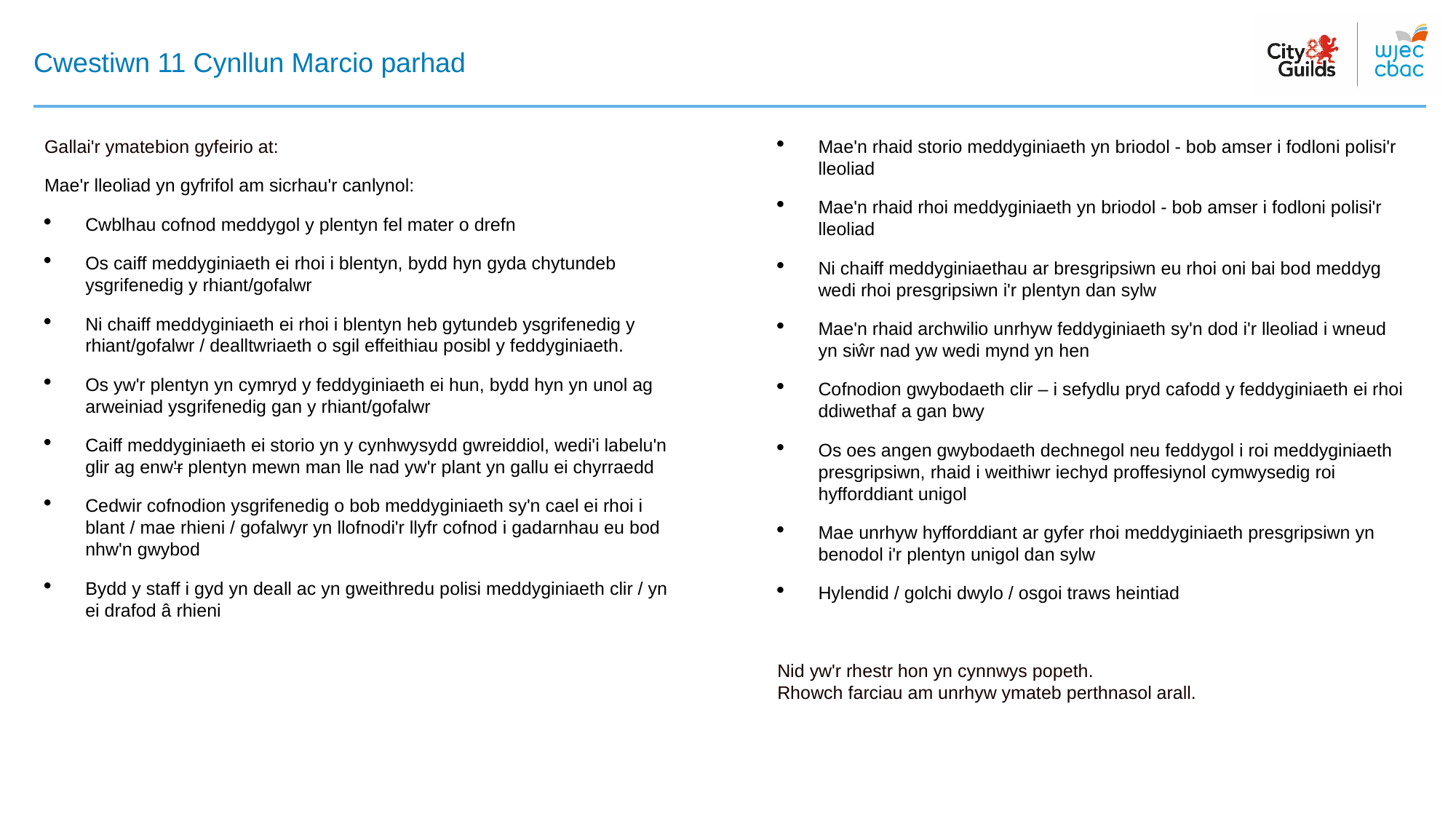

# Cwestiwn 11 Cynllun Marcio parhad
Gallai'r ymatebion gyfeirio at:
Mae'r lleoliad yn gyfrifol am sicrhau'r canlynol:
Cwblhau cofnod meddygol y plentyn fel mater o drefn
Os caiff meddyginiaeth ei rhoi i blentyn, bydd hyn gyda chytundeb ysgrifenedig y rhiant/gofalwr
Ni chaiff meddyginiaeth ei rhoi i blentyn heb gytundeb ysgrifenedig y rhiant/gofalwr / dealltwriaeth o sgil effeithiau posibl y feddyginiaeth.
Os yw'r plentyn yn cymryd y feddyginiaeth ei hun, bydd hyn yn unol ag arweiniad ysgrifenedig gan y rhiant/gofalwr
Caiff meddyginiaeth ei storio yn y cynhwysydd gwreiddiol, wedi'i labelu'n glir ag enw'r plentyn mewn man lle nad yw'r plant yn gallu ei chyrraedd
Cedwir cofnodion ysgrifenedig o bob meddyginiaeth sy'n cael ei rhoi i blant / mae rhieni / gofalwyr yn llofnodi'r llyfr cofnod i gadarnhau eu bod nhw'n gwybod
Bydd y staff i gyd yn deall ac yn gweithredu polisi meddyginiaeth clir / yn ei drafod â rhieni

Mae'n rhaid storio meddyginiaeth yn briodol - bob amser i fodloni polisi'r lleoliad
Mae'n rhaid rhoi meddyginiaeth yn briodol - bob amser i fodloni polisi'r lleoliad
Ni chaiff meddyginiaethau ar bresgripsiwn eu rhoi oni bai bod meddyg wedi rhoi presgripsiwn i'r plentyn dan sylw
Mae'n rhaid archwilio unrhyw feddyginiaeth sy'n dod i'r lleoliad i wneud yn siŵr nad yw wedi mynd yn hen
Cofnodion gwybodaeth clir – i sefydlu pryd cafodd y feddyginiaeth ei rhoi ddiwethaf a gan bwy
Os oes angen gwybodaeth dechnegol neu feddygol i roi meddyginiaeth presgripsiwn, rhaid i weithiwr iechyd proffesiynol cymwysedig roi hyfforddiant unigol
Mae unrhyw hyfforddiant ar gyfer rhoi meddyginiaeth presgripsiwn yn benodol i'r plentyn unigol dan sylw
Hylendid / golchi dwylo / osgoi traws heintiad

Nid yw'r rhestr hon yn cynnwys popeth.
Rhowch farciau am unrhyw ymateb perthnasol arall.